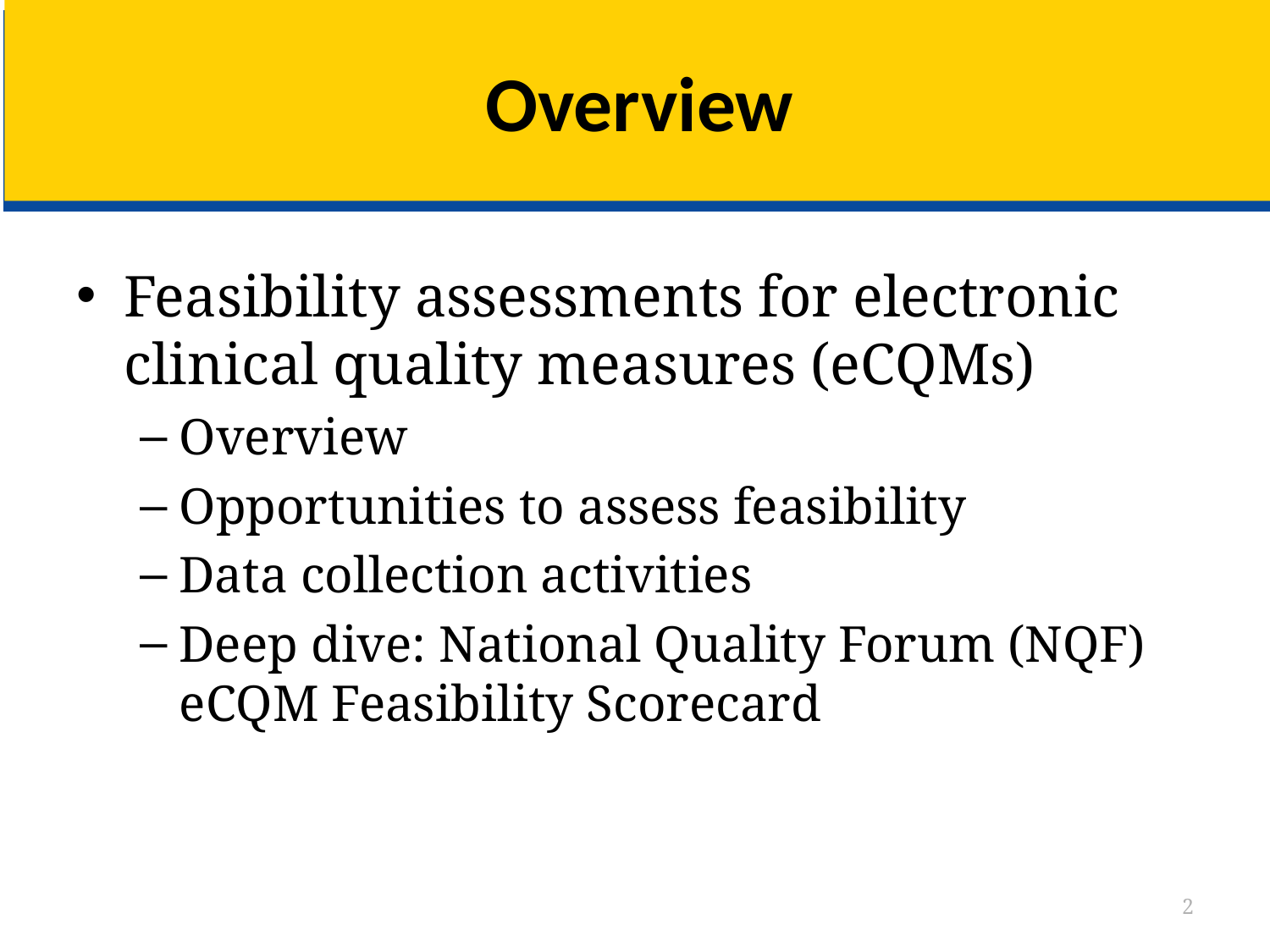

# Overview
Feasibility assessments for electronic clinical quality measures (eCQMs)
Overview
Opportunities to assess feasibility
Data collection activities
Deep dive: National Quality Forum (NQF) eCQM Feasibility Scorecard
2